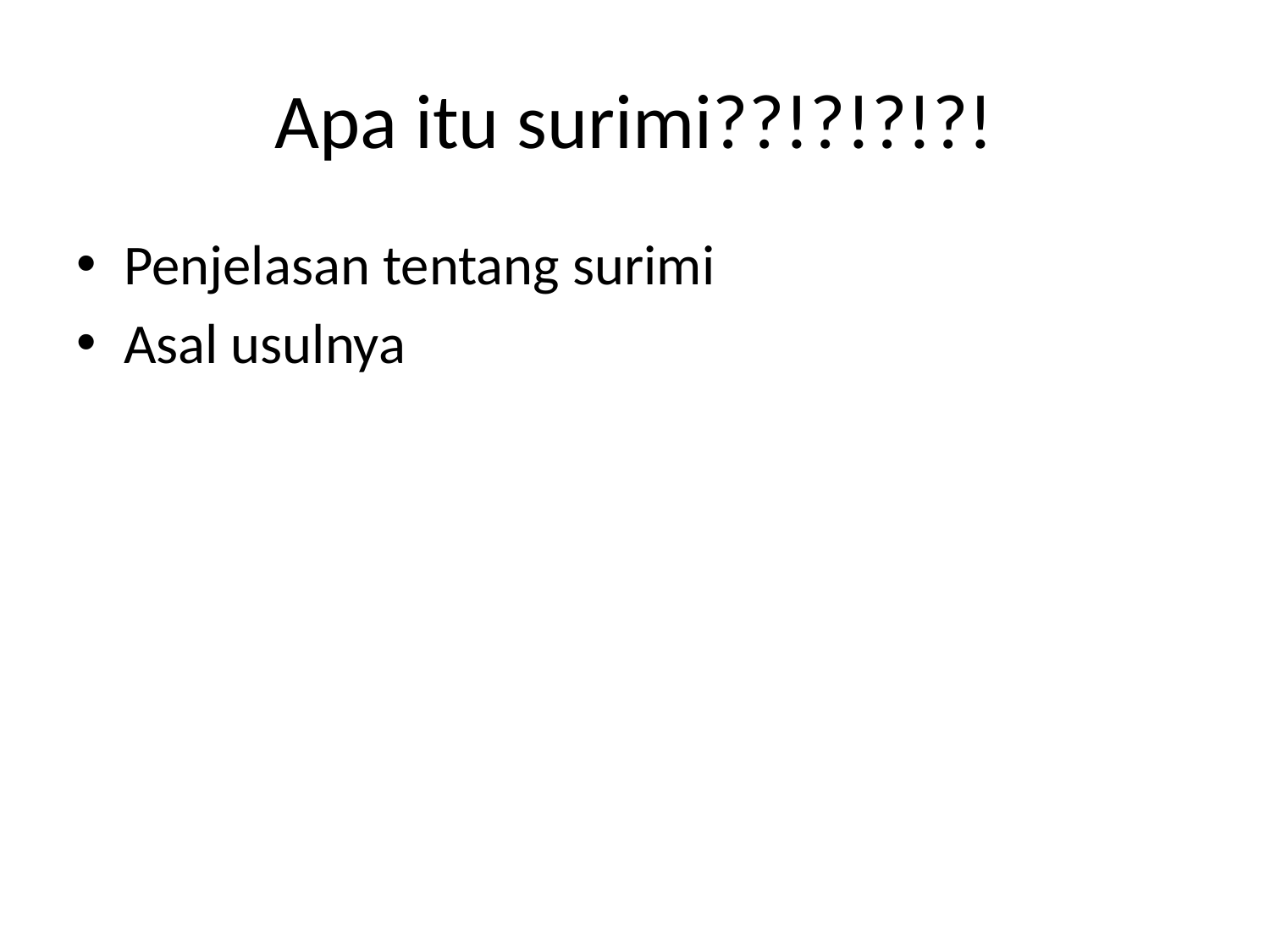

# Apa itu surimi??!?!?!?!
Penjelasan tentang surimi
Asal usulnya